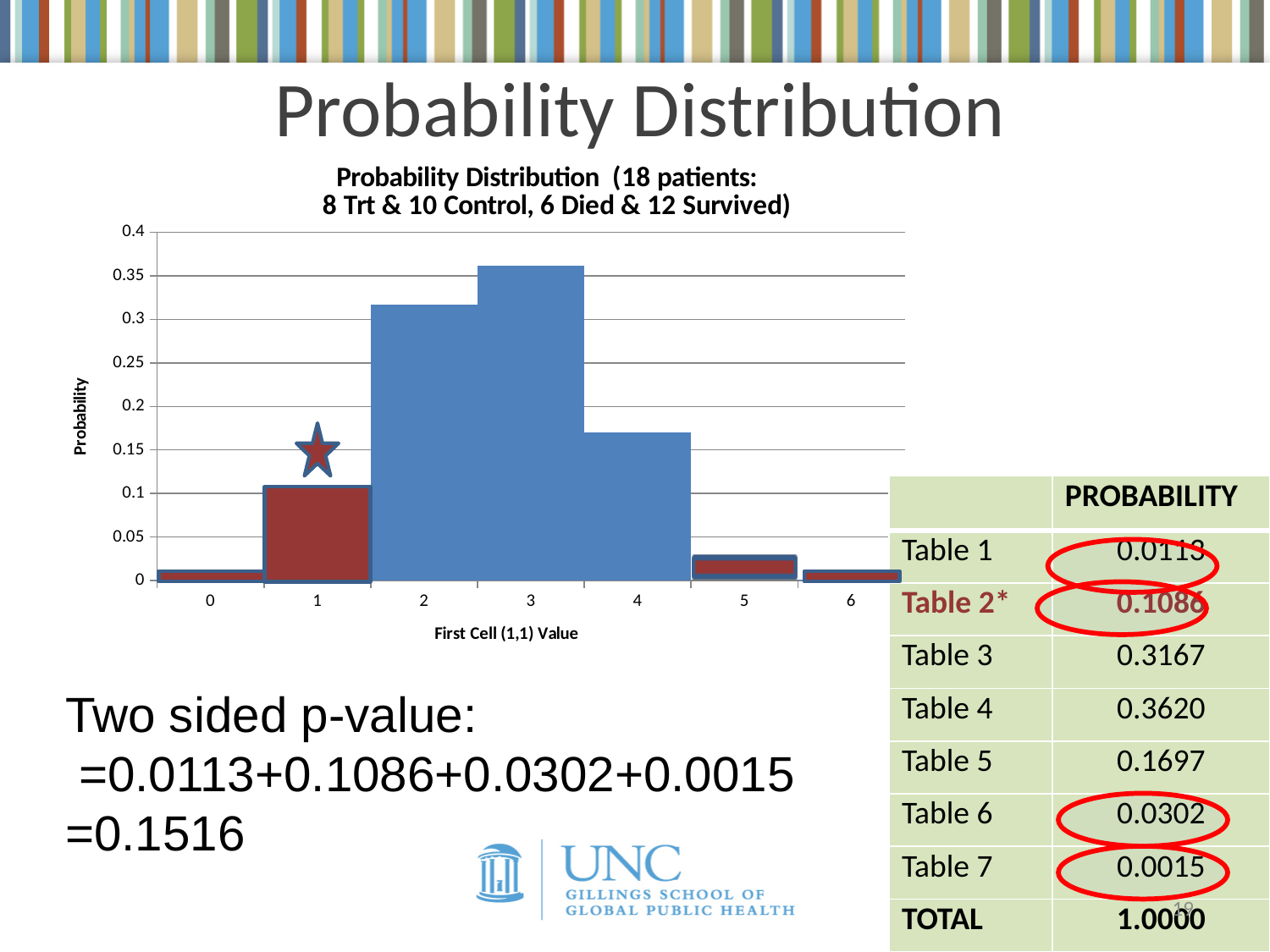

# Probability Distribution

### Chart: Probability Distribution  (18 patients:
8 Trt & 10 Control, 6 Died & 12 Survived)

| Category |  |
|---|---|
| 0 | 0.011299999999999998 |
| 1 | 0.10860000000000009 |
| 2 | 0.3167000000000003 |
| 3 | 0.3620000000000003 |
| 4 | 0.16970000000000016 |
| 5 | 0.03020000000000001 |
| 6 | 0.0015000000000000015 |

|  | PROBABILITY |
| --- | --- |
| Table 1 | 0.0113 |
| Table 2\* | 0.1086 |
| Table 3 | 0.3167 |
| Table 4 | 0.3620 |
| Table 5 | 0.1697 |
| Table 6 | 0.0302 |
| Table 7 | 0.0015 |
| TOTAL | 1.0000 |

Two sided p-value:
 =0.0113+0.1086+0.0302+0.0015
=0.1516

19